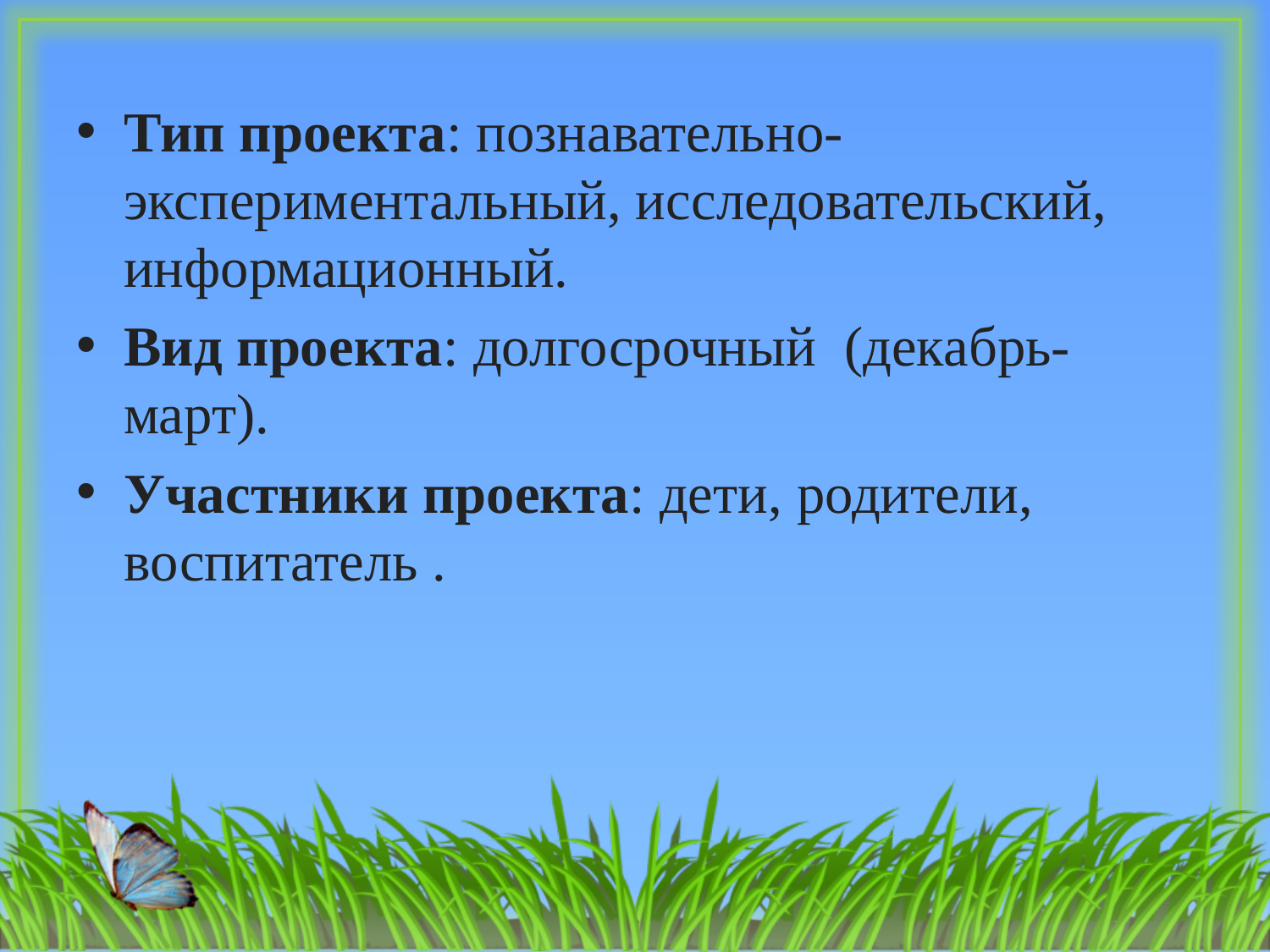

Тип проекта: познавательно- экспериментальный, исследовательский, информационный.
Вид проекта: долгосрочный  (декабрь-март).
Участники проекта: дети, родители, воспитатель .